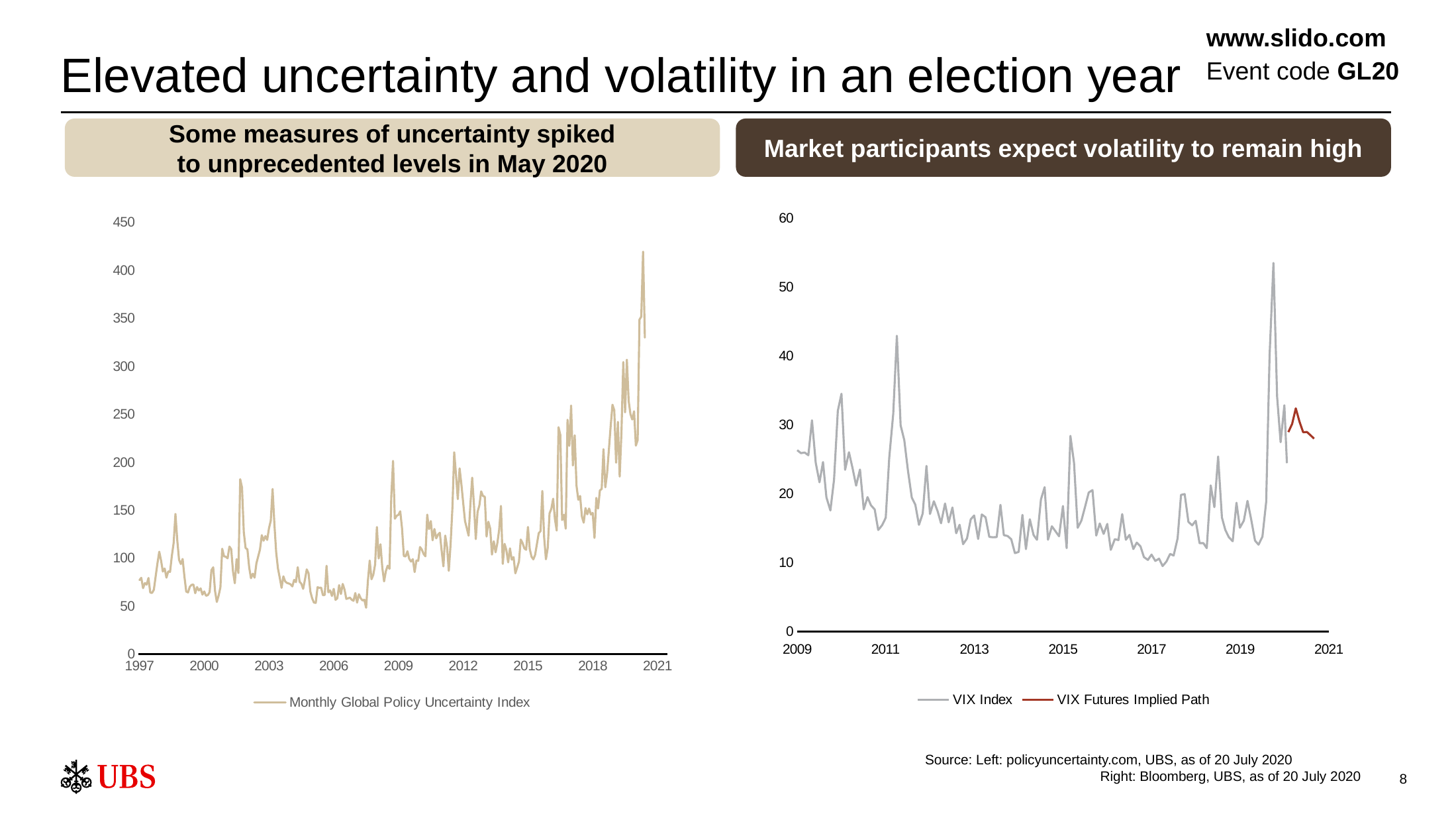

# Elevated uncertainty and volatility in an election year
www.slido.com
Event code GL20
Some measures of uncertainty spiked
to unprecedented levels in May 2020
Market participants expect volatility to remain high

### Chart

| Category |  |  |
|---|---|---|
| 39994 | 26.35 | None |
| 40025 | 25.92 | None |
| 40056 | 26.01 | None |
| 40086 | 25.61 | None |
| 40116 | 30.69 | None |
| 40147 | 24.51 | None |
| 40178 | 21.68 | None |
| 40207 | 24.62 | None |
| 40235 | 19.5 | None |
| 40268 | 17.59 | None |
| 40298 | 22.05 | None |
| 40329 | 32.07 | None |
| 40359 | 34.54 | None |
| 40389 | 23.5 | None |
| 40421 | 26.05 | None |
| 40451 | 23.7 | None |
| 40480 | 21.2 | None |
| 40512 | 23.54 | None |
| 40543 | 17.75 | None |
| 40574 | 19.53 | None |
| 40602 | 18.35 | None |
| 40633 | 17.74 | None |
| 40662 | 14.75 | None |
| 40694 | 15.45 | None |
| 40724 | 16.52 | None |
| 40753 | 25.25 | None |
| 40786 | 31.62 | None |
| 40816 | 42.96 | None |
| 40847 | 29.96 | None |
| 40877 | 27.8 | None |
| 40907 | 23.4 | None |
| 40939 | 19.44 | None |
| 40968 | 18.43 | None |
| 40998 | 15.5 | None |
| 41029 | 17.15 | None |
| 41060 | 24.06 | None |
| 41089 | 17.08 | None |
| 41121 | 18.93 | None |
| 41152 | 17.47 | None |
| 41180 | 15.73 | None |
| 41213 | 18.6 | None |
| 41243 | 15.87 | None |
| 41274 | 18.02 | None |
| 41305 | 14.28 | None |
| 41333 | 15.51 | None |
| 41362 | 12.7 | None |
| 41394 | 13.52 | None |
| 41425 | 16.3 | None |
| 41453 | 16.86 | None |
| 41486 | 13.45 | None |
| 41516 | 17.01 | None |
| 41547 | 16.6 | None |
| 41578 | 13.75 | None |
| 41607 | 13.7 | None |
| 41639 | 13.72 | None |
| 41670 | 18.41 | None |
| 41698 | 14.0 | None |
| 41729 | 13.88 | None |
| 41759 | 13.41 | None |
| 41789 | 11.4 | None |
| 41820 | 11.57 | None |
| 41851 | 16.95 | None |
| 41880 | 11.98 | None |
| 41912 | 16.31 | None |
| 41943 | 14.03 | None |
| 41971 | 13.33 | None |
| 42004 | 19.2 | None |
| 42034 | 20.97 | None |
| 42062 | 13.34 | None |
| 42094 | 15.29 | None |
| 42124 | 14.55 | None |
| 42153 | 13.84 | None |
| 42185 | 18.23 | None |
| 42216 | 12.12 | None |
| 42247 | 28.43 | None |
| 42277 | 24.5 | None |
| 42307 | 15.07 | None |
| 42338 | 16.13 | None |
| 42369 | 18.21 | None |
| 42398 | 20.2 | None |
| 42429 | 20.55 | None |
| 42460 | 13.95 | None |
| 42489 | 15.7 | None |
| 42521 | 14.19 | None |
| 42551 | 15.63 | None |
| 42580 | 11.87 | None |
| 42613 | 13.42 | None |
| 42643 | 13.29 | None |
| 42674 | 17.06 | None |
| 42704 | 13.33 | None |
| 42734 | 14.04 | None |
| 42766 | 11.99 | None |
| 42794 | 12.92 | None |
| 42825 | 12.37 | None |
| 42853 | 10.82 | None |
| 42886 | 10.41 | None |
| 42916 | 11.18 | None |
| 42947 | 10.26 | None |
| 42978 | 10.59 | None |
| 43007 | 9.51 | None |
| 43039 | 10.18 | None |
| 43069 | 11.28 | None |
| 43098 | 11.04 | None |
| 43131 | 13.54 | None |
| 43159 | 19.85 | None |
| 43189 | 19.97 | None |
| 43220 | 15.93 | None |
| 43251 | 15.43 | None |
| 43280 | 16.09 | None |
| 43312 | 12.83 | None |
| 43343 | 12.86 | None |
| 43371 | 12.12 | None |
| 43404 | 21.23 | None |
| 43434 | 18.07 | None |
| 43465 | 25.42 | None |
| 43496 | 16.57 | None |
| 43524 | 14.78 | None |
| 43553 | 13.71 | None |
| 43585 | 13.12 | None |
| 43616 | 18.71 | None |
| 43644 | 15.08 | None |
| 43677 | 16.12 | None |
| 43707 | 18.98 | None |
| 43738 | 16.24 | None |
| 43769 | 13.22 | None |
| 43798 | 12.62 | None |
| 43830 | 13.78 | None |
| 43861 | 18.84 | None |
| 43889 | 40.11 | None |
| 43921 | 53.54 | None |
| 43951 | 34.15 | None |
| 43980 | 27.51 | None |
| 44011 | 32.87 | None |
| 44032 | 24.46 | None |
| 44044 | None | 28.975 |
| 44075 | None | 30.175 |
| 44105 | None | 32.425 |
| 44136 | None | 30.475 |
| 44166 | None | 28.95 |
| 44197 | None | 29.0 |
| 44228 | None | 28.5 |
| 44256 | None | 28.025 |
| 44287 | None | None |
| 44317 | None | None |
| 44348 | None | None |
| 44378 | None | None |

### Chart

| Category | Monthly Global Policy Uncertainty Index |
|---|---|
| 35461 | 77.10658549151925 |
| 35489 | 79.51524429714733 |
| 35520 | 68.71934115640065 |
| 35550 | 74.0487091402484 |
| 35581 | 72.40873913698061 |
| 35611 | 79.30101086829978 |
| 35642 | 64.12259968951449 |
| 35673 | 63.727978345084786 |
| 35703 | 67.11337244588637 |
| 35734 | 81.06843550909598 |
| 35764 | 94.67953572775409 |
| 35795 | 106.70100454406735 |
| 35826 | 97.57670339847833 |
| 35854 | 86.0131150189291 |
| 35885 | 89.18625557513546 |
| 35915 | 79.6540196995111 |
| 35946 | 86.22395021491326 |
| 35976 | 85.71413777716123 |
| 36007 | 102.41661429513393 |
| 36038 | 115.83079738787242 |
| 36068 | 146.10185398351445 |
| 36099 | 118.85979142379725 |
| 36129 | 98.28214239812488 |
| 36160 | 93.83788772152654 |
| 36191 | 99.16558951729733 |
| 36219 | 80.68578287915642 |
| 36250 | 65.13542607471838 |
| 36280 | 64.35026276444117 |
| 36311 | 70.20292689973111 |
| 36341 | 72.1897932386365 |
| 36372 | 72.43282089836168 |
| 36403 | 63.4778935895325 |
| 36433 | 69.82955077269102 |
| 36464 | 66.31878855920553 |
| 36494 | 68.46137652444541 |
| 36525 | 61.99938792269959 |
| 36556 | 65.33669101906513 |
| 36585 | 60.82418860617395 |
| 36616 | 61.4974026055445 |
| 36646 | 64.62149666262576 |
| 36677 | 87.41373414631684 |
| 36707 | 90.40797394725843 |
| 36738 | 65.91146249483656 |
| 36769 | 54.393370822157664 |
| 36799 | 60.93420790828059 |
| 36830 | 69.6505020763467 |
| 36860 | 109.82238687548782 |
| 36891 | 102.01665606635714 |
| 36922 | 101.38450805613901 |
| 36950 | 99.8152599273747 |
| 36981 | 112.0680027173032 |
| 37011 | 109.34059895870331 |
| 37042 | 86.16458780221211 |
| 37072 | 73.8864571209008 |
| 37103 | 99.0091379971242 |
| 37134 | 84.48356804648257 |
| 37164 | 182.27826906040735 |
| 37195 | 173.69590096664206 |
| 37225 | 127.0491025615481 |
| 37256 | 110.4930356330842 |
| 37287 | 109.21281617148901 |
| 37315 | 90.27126223372308 |
| 37346 | 79.11263768946873 |
| 37376 | 83.79574422389634 |
| 37407 | 79.67056585926508 |
| 37437 | 94.48011612175839 |
| 37468 | 101.79459819553162 |
| 37499 | 109.05247327458599 |
| 37529 | 123.93123609021879 |
| 37560 | 118.17015589208573 |
| 37590 | 122.93927865982886 |
| 37621 | 118.94289027091737 |
| 37652 | 131.15828338777683 |
| 37680 | 139.0677354702647 |
| 37711 | 172.06563026559184 |
| 37741 | 135.90539852605676 |
| 37772 | 106.1182295383378 |
| 37802 | 89.06623036319391 |
| 37833 | 79.49244670086843 |
| 37864 | 69.05538546435808 |
| 37894 | 81.03483196810274 |
| 37925 | 75.77253520175832 |
| 37955 | 74.17601049977769 |
| 37986 | 73.60215562981193 |
| 38017 | 72.67461214630522 |
| 38046 | 70.57256844745048 |
| 38077 | 77.38152609855791 |
| 38107 | 74.9781952074734 |
| 38138 | 90.55026345491902 |
| 38168 | 75.45192610011445 |
| 38199 | 73.37485799185657 |
| 38230 | 68.00247320373867 |
| 38260 | 77.62871209469512 |
| 38291 | 88.2752596475837 |
| 38321 | 84.24540263114794 |
| 38352 | 65.21574148695036 |
| 38383 | 58.16103480546062 |
| 38411 | 53.68471930176416 |
| 38442 | 53.37097944031704 |
| 38472 | 69.72096999877107 |
| 38503 | 69.04407255868304 |
| 38533 | 69.28486272936233 |
| 38564 | 61.317360083214055 |
| 38595 | 61.71922391252222 |
| 38625 | 91.99857593330091 |
| 38656 | 64.41473203113502 |
| 38686 | 66.39970205282576 |
| 38717 | 60.60186770376387 |
| 38748 | 68.02423398904293 |
| 38776 | 56.52224010743571 |
| 38807 | 58.21708282162062 |
| 38837 | 71.88246521114368 |
| 38868 | 62.64923882737567 |
| 38898 | 73.11846285861924 |
| 38929 | 67.26785634986733 |
| 38960 | 57.47564905406845 |
| 38990 | 58.12914792843343 |
| 39021 | 58.834339190892024 |
| 39051 | 56.64692555090575 |
| 39082 | 55.55072469986133 |
| 39113 | 63.63881460641814 |
| 39141 | 53.65392214746327 |
| 39172 | 62.39192628445684 |
| 39202 | 58.17268267589461 |
| 39233 | 55.91287537596963 |
| 39263 | 56.691055372467844 |
| 39294 | 48.36898615884516 |
| 39325 | 76.41037985436944 |
| 39355 | 97.52671484298179 |
| 39386 | 78.01894838405936 |
| 39416 | 82.65703637123514 |
| 39447 | 93.36608627913695 |
| 39478 | 132.37812629507 |
| 39507 | 99.63002286164159 |
| 39538 | 114.43331861882383 |
| 39568 | 90.09031907033524 |
| 39599 | 75.80986130516429 |
| 39629 | 86.53474765156166 |
| 39660 | 92.13703158324957 |
| 39691 | 88.87066708696891 |
| 39721 | 164.20263147017735 |
| 39752 | 201.29763767208257 |
| 39782 | 141.03651446430464 |
| 39813 | 144.1058575115297 |
| 39844 | 145.16161158169973 |
| 39872 | 148.78865910631856 |
| 39903 | 130.93138357129627 |
| 39933 | 102.26494156266885 |
| 39964 | 101.7558256385597 |
| 39994 | 107.23918925578982 |
| 40025 | 99.29596911422318 |
| 40056 | 96.44977092067673 |
| 40086 | 98.90675923226917 |
| 40117 | 85.48306128575753 |
| 40147 | 97.55668973034611 |
| 40178 | 97.21105135753463 |
| 40209 | 111.63141547373343 |
| 40237 | 108.93205608401315 |
| 40268 | 104.36714854904712 |
| 40298 | 101.9283775168854 |
| 40329 | 145.3384456453513 |
| 40359 | 130.30354702564412 |
| 40390 | 138.56877878459912 |
| 40421 | 118.5959988986085 |
| 40451 | 130.39083701209782 |
| 40482 | 120.61960279957763 |
| 40512 | 124.49143184217112 |
| 40543 | 126.43568911028753 |
| 40574 | 108.0369591698049 |
| 40602 | 91.43871722164843 |
| 40633 | 123.5178329913637 |
| 40663 | 112.1800426990905 |
| 40694 | 86.81848690804883 |
| 40724 | 114.74593109912932 |
| 40755 | 152.2401900223184 |
| 40786 | 210.3394876610188 |
| 40816 | 186.8571929483852 |
| 40847 | 161.51725704185012 |
| 40877 | 193.57904429555364 |
| 40908 | 176.9089040101511 |
| 40939 | 157.58638928845772 |
| 40968 | 138.7405938709525 |
| 40999 | 131.1638927551122 |
| 41029 | 123.43287807377517 |
| 41060 | 156.0569064414877 |
| 41090 | 183.84280351649164 |
| 41121 | 155.1178536737749 |
| 41152 | 119.85625062153638 |
| 41182 | 148.3042362372106 |
| 41213 | 154.99509007401198 |
| 41243 | 169.52978412567964 |
| 41274 | 164.76070014840278 |
| 41305 | 163.9923575829423 |
| 41333 | 122.49782096910859 |
| 41364 | 137.92290765785276 |
| 41394 | 130.96522474111083 |
| 41425 | 103.75345185407943 |
| 41455 | 117.62652512173058 |
| 41486 | 106.1282928082012 |
| 41517 | 115.74641844128433 |
| 41547 | 129.64026252818192 |
| 41578 | 154.4099919817656 |
| 41608 | 93.99685765582088 |
| 41639 | 114.93342163369098 |
| 41670 | 108.46592284668024 |
| 41698 | 95.65307255975438 |
| 41729 | 110.1899210833755 |
| 41759 | 98.42365228912858 |
| 41790 | 101.10099768329555 |
| 41820 | 84.19802439914399 |
| 41851 | 90.16004750995279 |
| 41882 | 96.36913884811085 |
| 41912 | 119.42670177026501 |
| 41943 | 115.8503218428288 |
| 41973 | 110.1983454273079 |
| 42004 | 108.68697453530017 |
| 42035 | 132.5108867487595 |
| 42063 | 109.4294175372315 |
| 42094 | 101.47604754414911 |
| 42124 | 98.76281688173006 |
| 42155 | 103.45224111652851 |
| 42185 | 114.85411768593826 |
| 42216 | 126.0100656639346 |
| 42247 | 128.2022926620542 |
| 42277 | 170.0203175107826 |
| 42308 | 121.70517468887601 |
| 42338 | 98.80625668309445 |
| 42369 | 110.68286299212059 |
| 42400 | 146.62522328155615 |
| 42429 | 151.45537995152088 |
| 42460 | 161.8845252879166 |
| 42490 | 140.6344055217929 |
| 42521 | 128.73196235965932 |
| 42551 | 236.4839088454729 |
| 42582 | 228.47105290039406 |
| 42613 | 139.7227655031836 |
| 42643 | 145.22943173674852 |
| 42674 | 130.71965751723704 |
| 42704 | 244.25262080541344 |
| 42735 | 217.02255990831142 |
| 42766 | 259.04312000741635 |
| 42794 | 196.53395547887715 |
| 42825 | 228.08889501600274 |
| 42855 | 175.51182957431269 |
| 42886 | 160.81553719327115 |
| 42916 | 164.7719641744892 |
| 42947 | 143.3705492768416 |
| 42978 | 136.9846584445995 |
| 43008 | 152.1652408961163 |
| 43039 | 145.6831801844909 |
| 43069 | 151.70886551803332 |
| 43100 | 145.44213898465324 |
| 43131 | 147.11056759887379 |
| 43159 | 121.00080746713282 |
| 43190 | 162.75235083429337 |
| 43220 | 151.73887493025194 |
| 43251 | 170.58233487285864 |
| 43281 | 172.14240274624566 |
| 43312 | 213.62313466644918 |
| 43343 | 173.78649892088134 |
| 43373 | 188.09433206004735 |
| 43404 | 213.1202535930633 |
| 43434 | 237.86052523076705 |
| 43465 | 259.8933312602743 |
| 43496 | 254.15764320181816 |
| 43524 | 199.4807809421183 |
| 43555 | 242.05153982926632 |
| 43585 | 185.0106972988407 |
| 43616 | 231.83068798090605 |
| 43646 | 304.3959016624875 |
| 43677 | 251.94393303251243 |
| 43708 | 306.82987816834134 |
| 43738 | 263.87584081745007 |
| 43769 | 250.01722043400974 |
| 43799 | 244.55223678891286 |
| 43830 | 253.05821346861322 |
| 43861 | 217.2989209123485 |
| 43890 | 223.01012392369867 |
| 43921 | 348.5548593051178 |
| 43951 | 351.71118373811953 |
| 43982 | 419.46311382843015 |
| 44012 | 329.86 |
Source: Left: policyuncertainty.com, UBS, as of 20 July 2020                      Right: Bloomberg, UBS, as of 20 July 2020